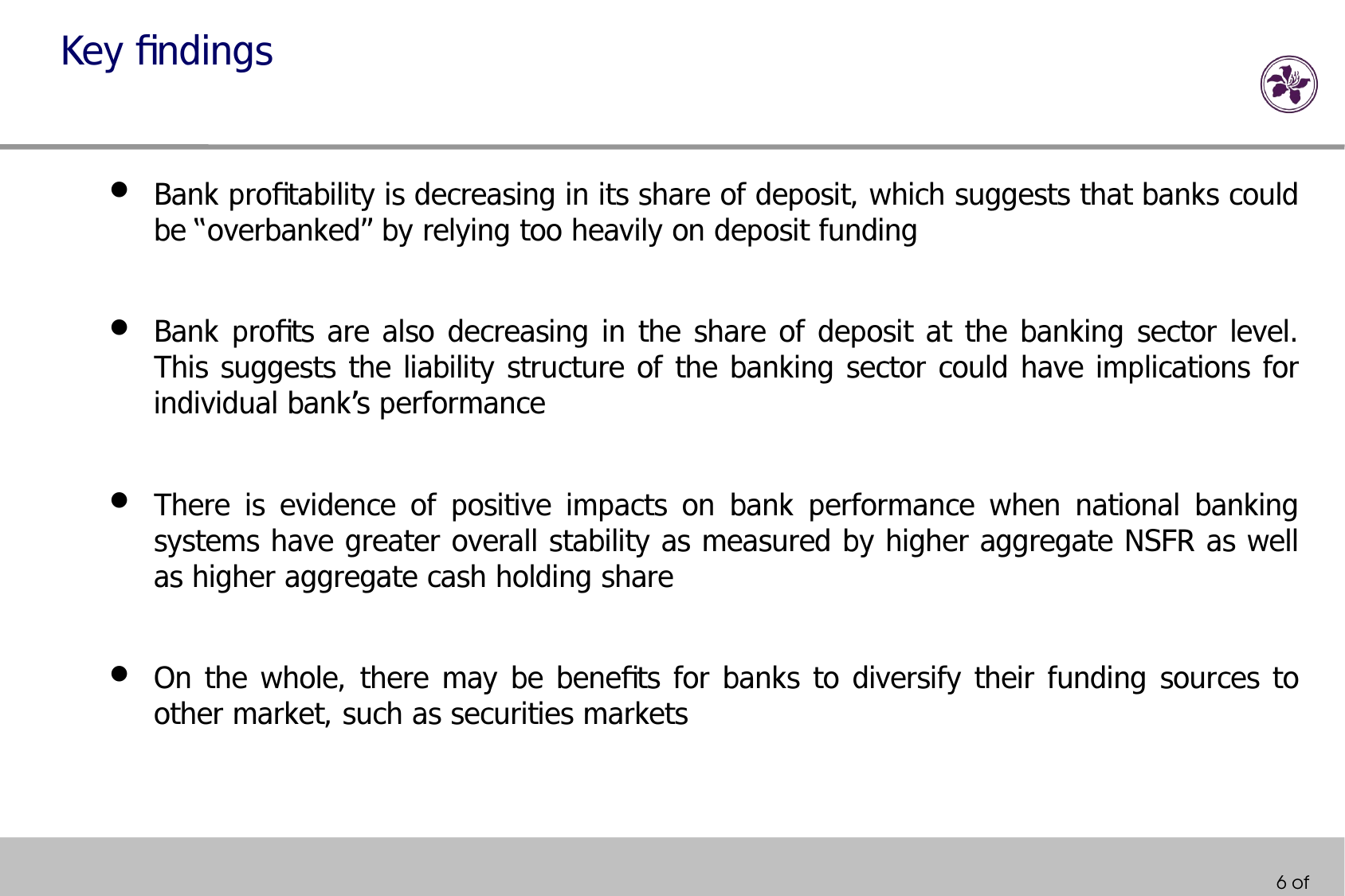

Key findings
Bank profitability is decreasing in its share of deposit, which suggests that banks could be “overbanked” by relying too heavily on deposit funding

Bank profits are also decreasing in the share of deposit at the banking sector level. This suggests the liability structure of the banking sector could have implications for individual bank’s performance

There is evidence of positive impacts on bank performance when national banking systems have greater overall stability as measured by higher aggregate NSFR as well as higher aggregate cash holding share

On the whole, there may be benefits for banks to diversify their funding sources to other market, such as securities markets